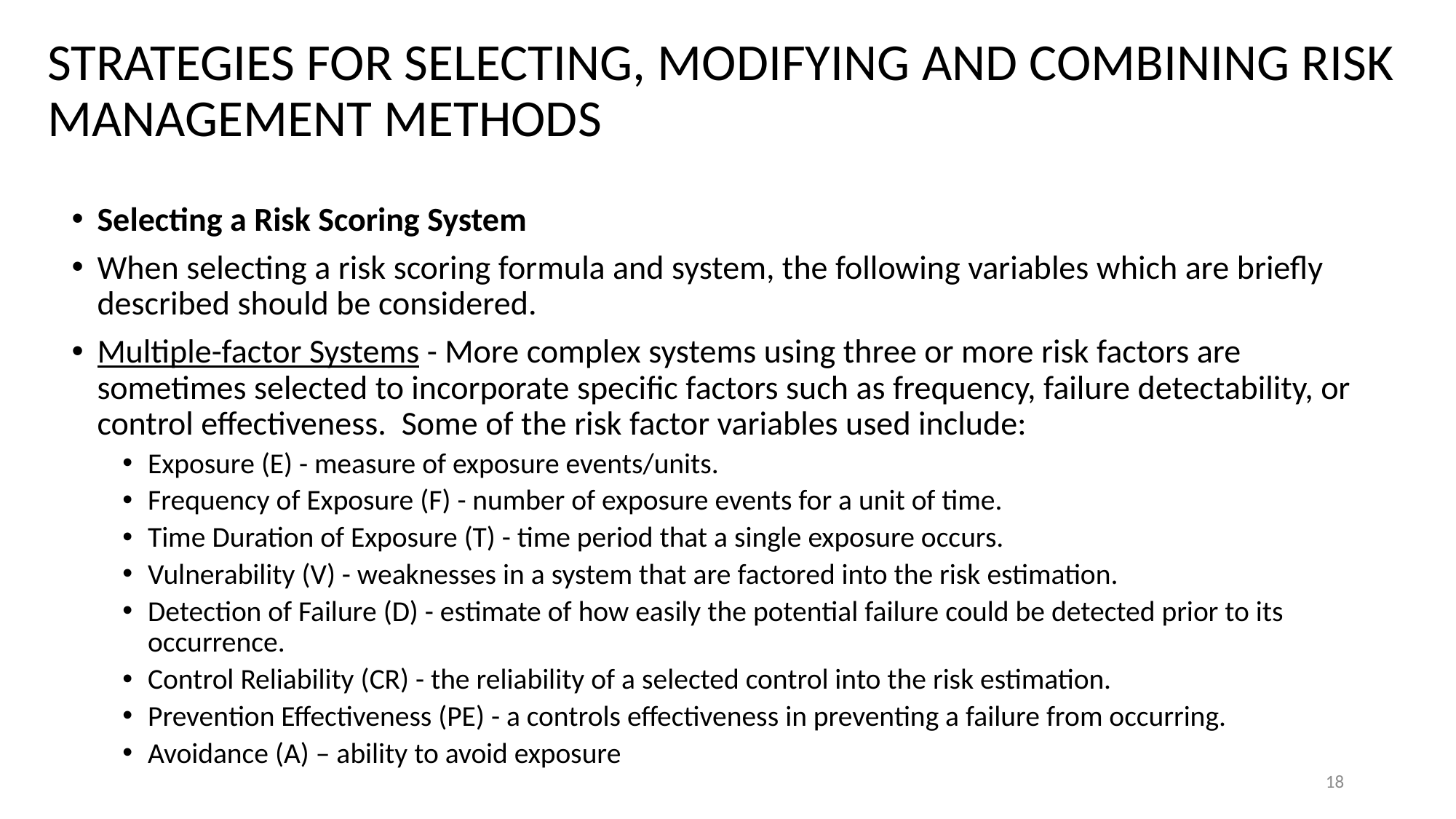

# STRATEGIES FOR SELECTING, MODIFYING AND COMBINING RISK MANAGEMENT METHODS
Selecting a Risk Scoring System
When selecting a risk scoring formula and system, the following variables which are briefly described should be considered.
Multiple-factor Systems - More complex systems using three or more risk factors are sometimes selected to incorporate specific factors such as frequency, failure detectability, or control effectiveness.  Some of the risk factor variables used include:
Exposure (E) - measure of exposure events/units.
Frequency of Exposure (F) - number of exposure events for a unit of time.
Time Duration of Exposure (T) - time period that a single exposure occurs.
Vulnerability (V) - weaknesses in a system that are factored into the risk estimation.
Detection of Failure (D) - estimate of how easily the potential failure could be detected prior to its occurrence.
Control Reliability (CR) - the reliability of a selected control into the risk estimation.
Prevention Effectiveness (PE) - a controls effectiveness in preventing a failure from occurring.
Avoidance (A) – ability to avoid exposure
18